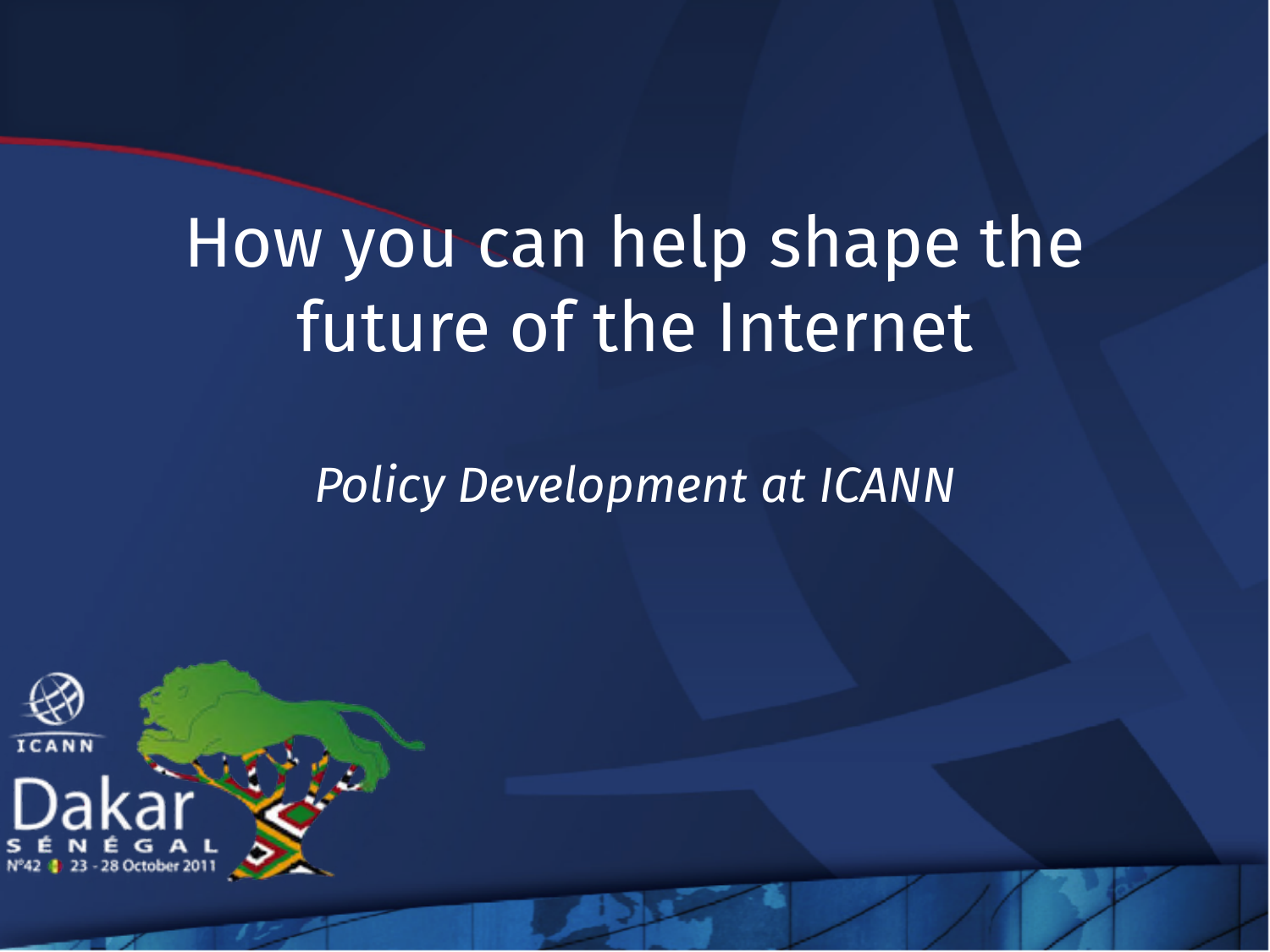

# How you can help shape the future of the Internet
Policy Development at ICANN